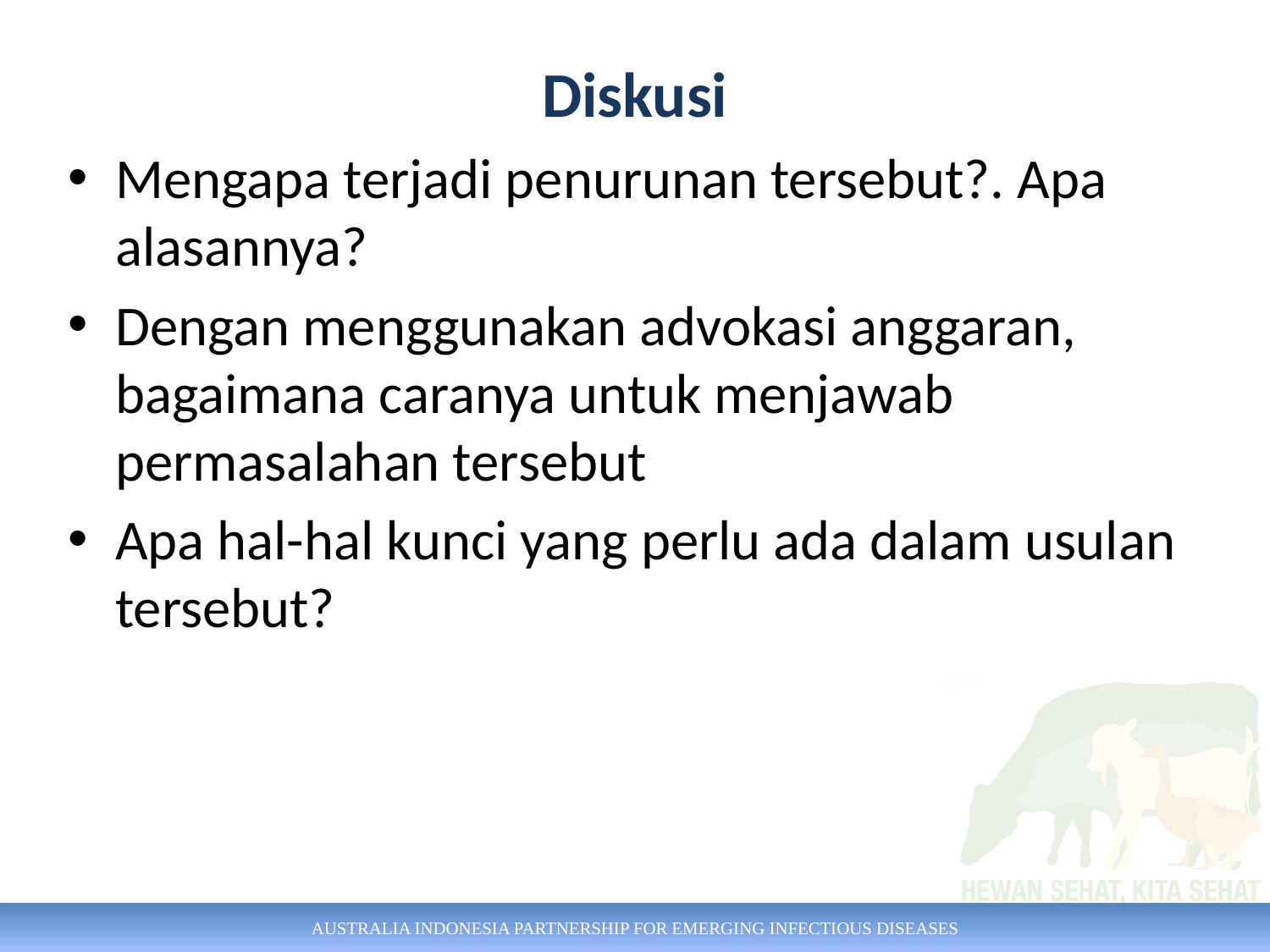

# Diskusi
Mengapa terjadi penurunan tersebut?. Apa alasannya?
Dengan menggunakan advokasi anggaran, bagaimana caranya untuk menjawab permasalahan tersebut
Apa hal-hal kunci yang perlu ada dalam usulan tersebut?